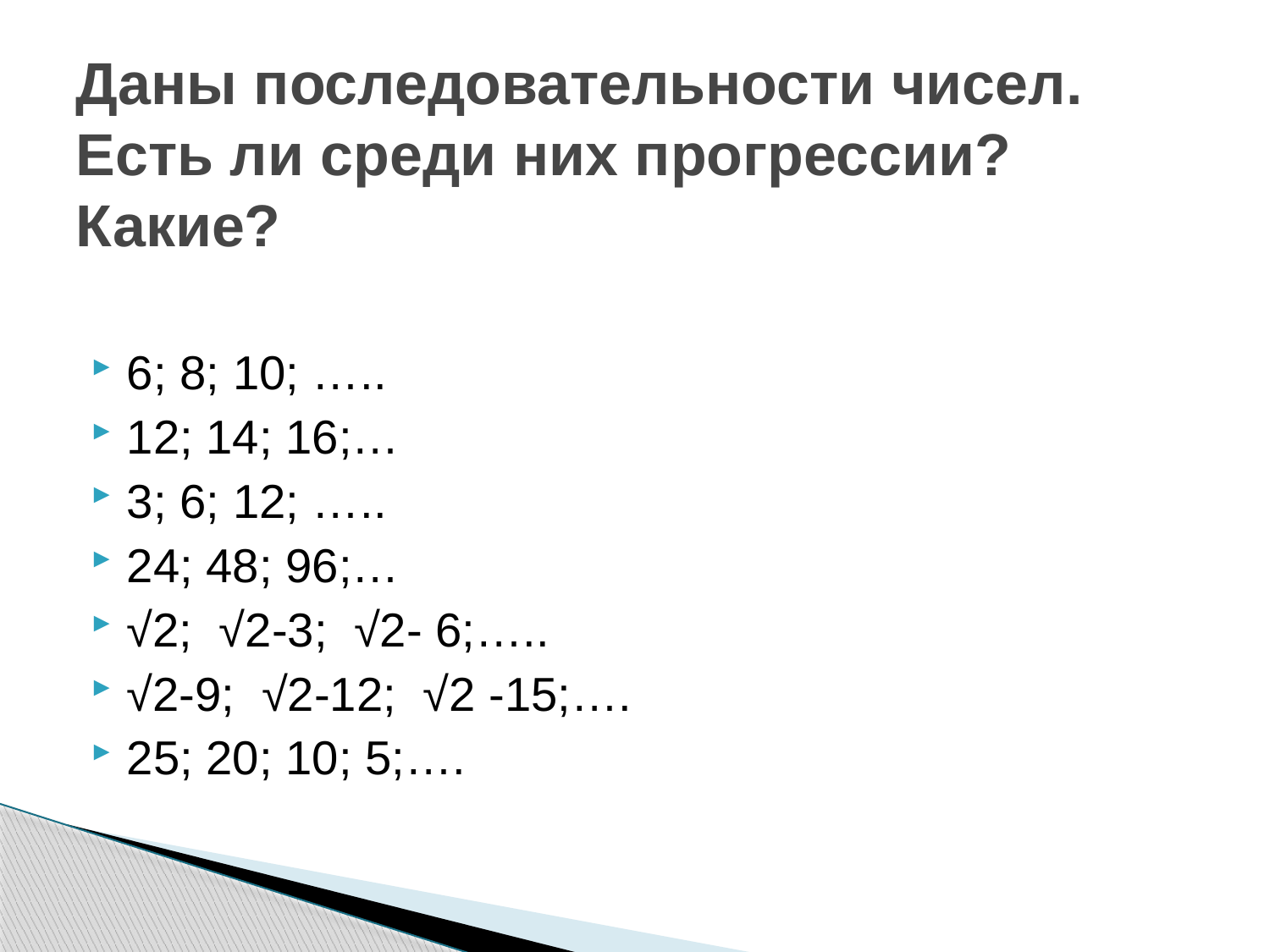

# Даны последовательности чисел. Есть ли среди них прогрессии? Какие?
6; 8; 10; …..
12; 14; 16;…
3; 6; 12; …..
24; 48; 96;…
√2;  √2-3;  √2- 6;…..
√2-9;  √2-12;  √2 -15;….
25; 20; 10; 5;….